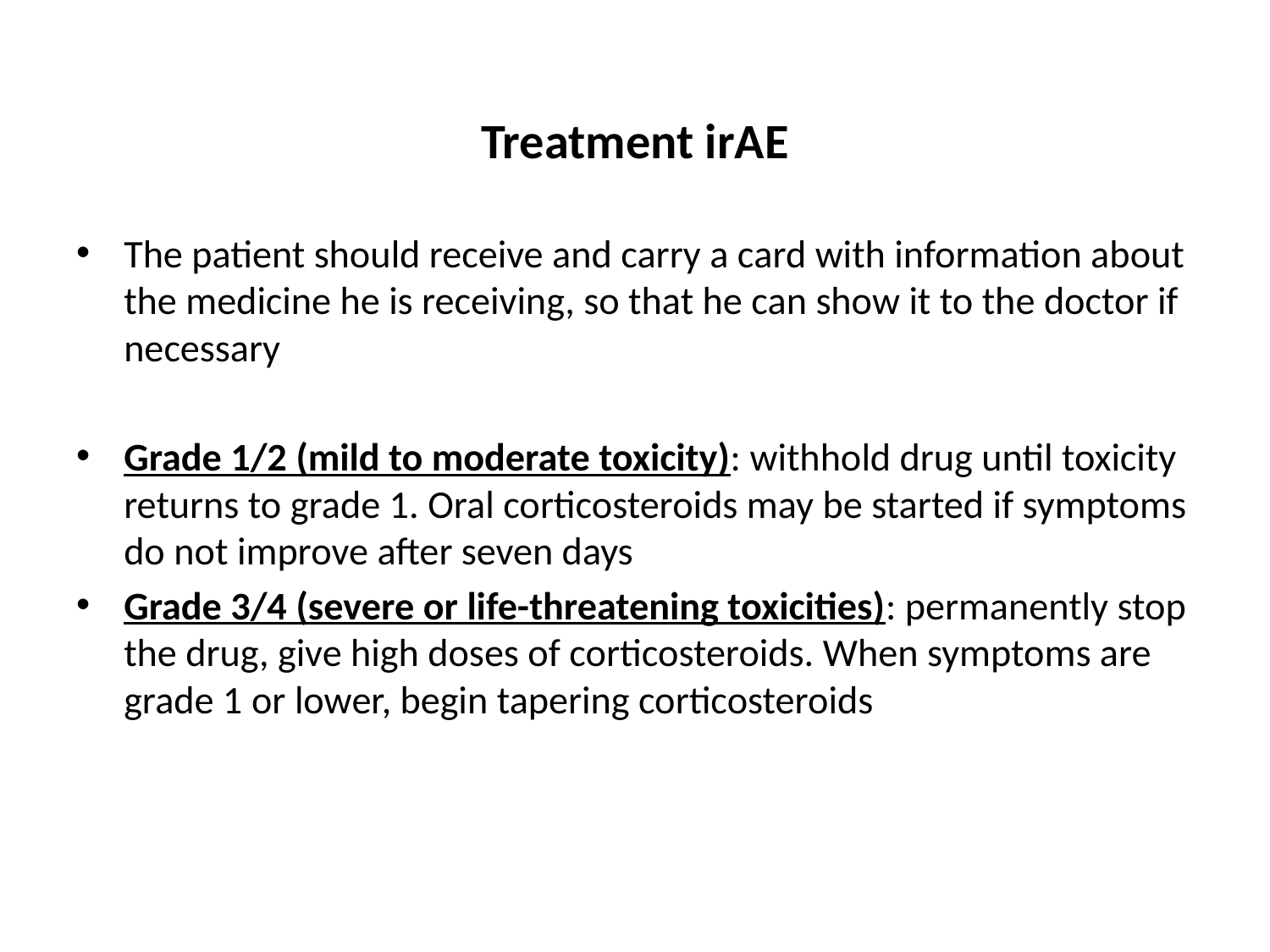

# Treatment irAE
The patient should receive and carry a card with information about the medicine he is receiving, so that he can show it to the doctor if necessary

Grade 1/2 (mild to moderate toxicity): withhold drug until toxicity returns to grade 1. Oral corticosteroids may be started if symptoms do not improve after seven days
Grade 3/4 (severe or life-threatening toxicities): permanently stop the drug, give high doses of corticosteroids. When symptoms are grade 1 or lower, begin tapering corticosteroids